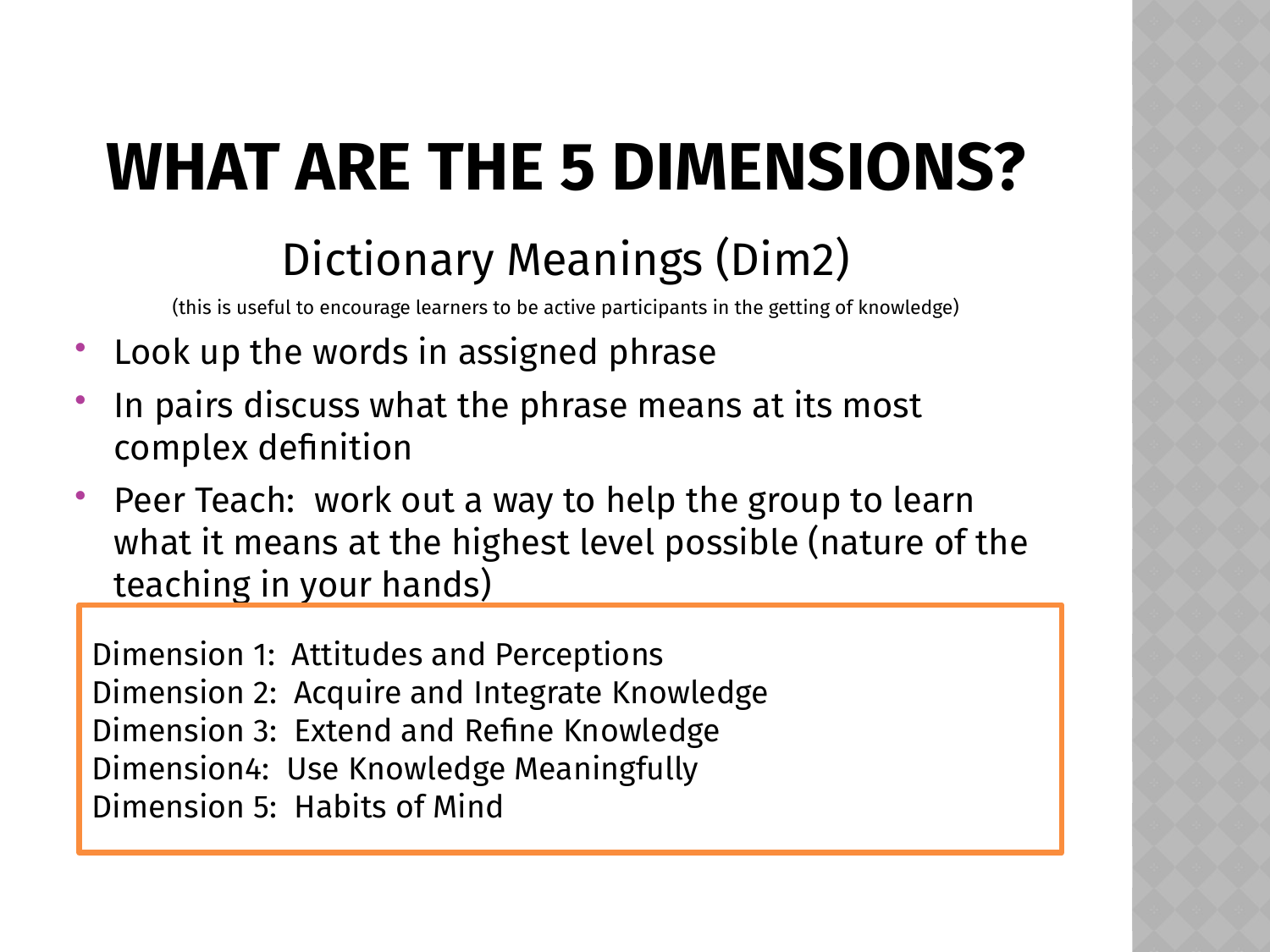

# What are the 5 Dimensions?
Dictionary Meanings (Dim2)
(this is useful to encourage learners to be active participants in the getting of knowledge)
Look up the words in assigned phrase
In pairs discuss what the phrase means at its most complex definition
Peer Teach:  work out a way to help the group to learn what it means at the highest level possible (nature of the teaching in your hands)

Dimension 1:  Attitudes and Perceptions
Dimension 2:  Acquire and Integrate Knowledge
Dimension 3:  Extend and Refine Knowledge
Dimension4:  Use Knowledge Meaningfully
Dimension 5:  Habits of Mind